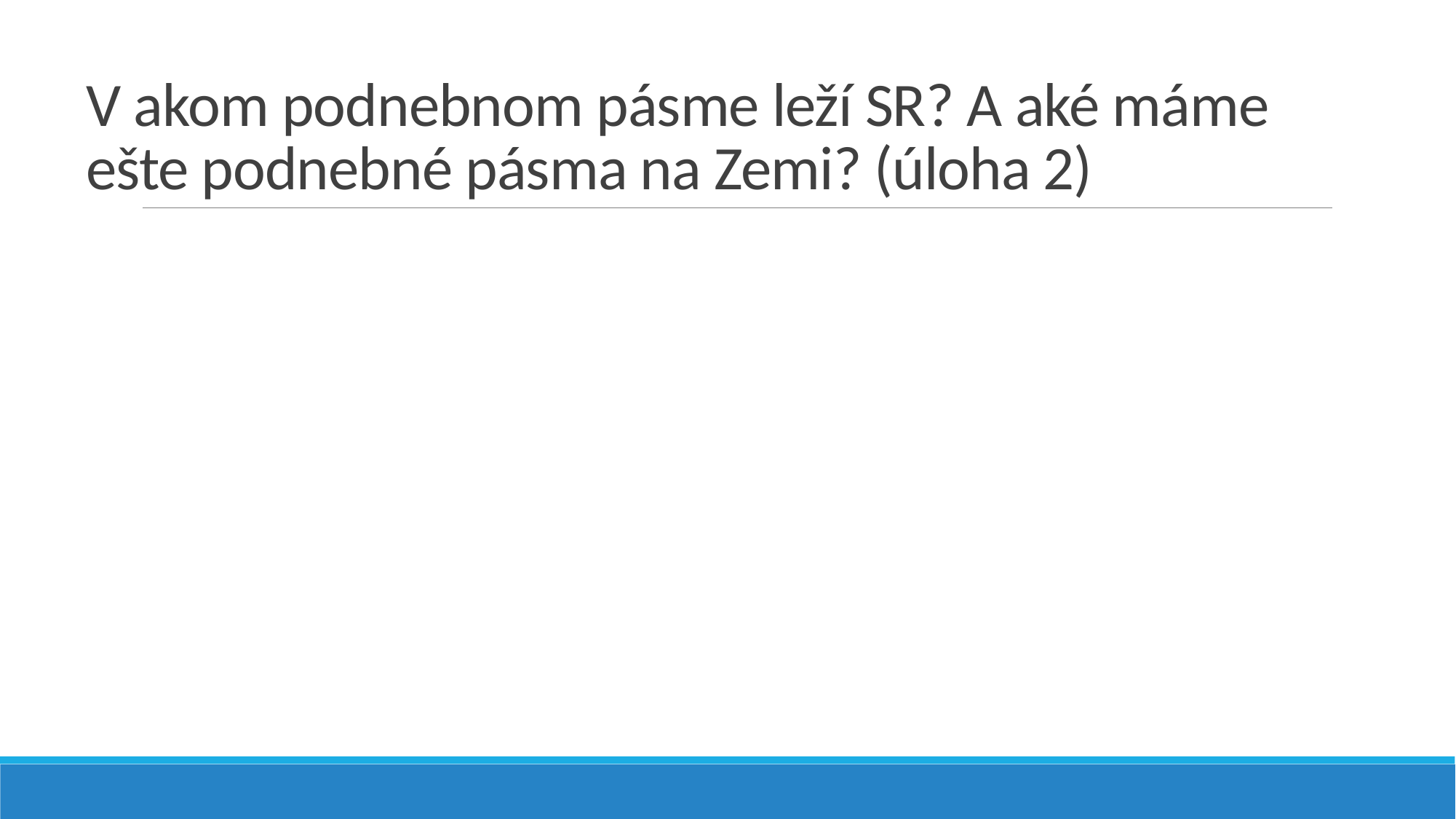

# V akom podnebnom pásme leží SR? A aké máme ešte podnebné pásma na Zemi? (úloha 2)